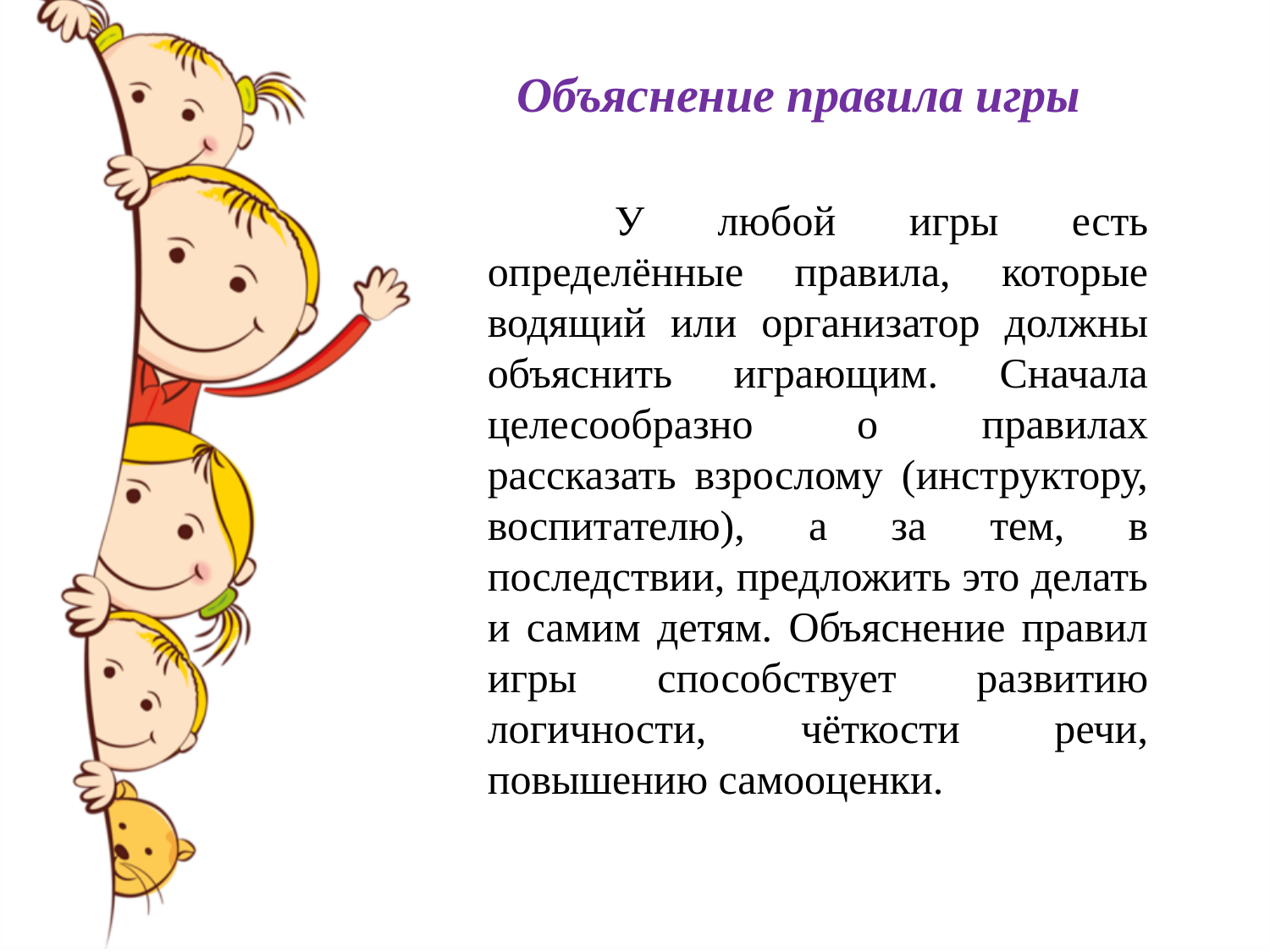

Объяснение правила игры
	У любой игры есть определённые правила, которые водящий или организатор должны объяснить играющим. Сначала целесообразно о правилах рассказать взрослому (инструктору, воспитателю), а за тем, в последствии, предложить это делать и самим детям. Объяснение правил игры способствует развитию логичности, чёткости речи, повышению самооценки.